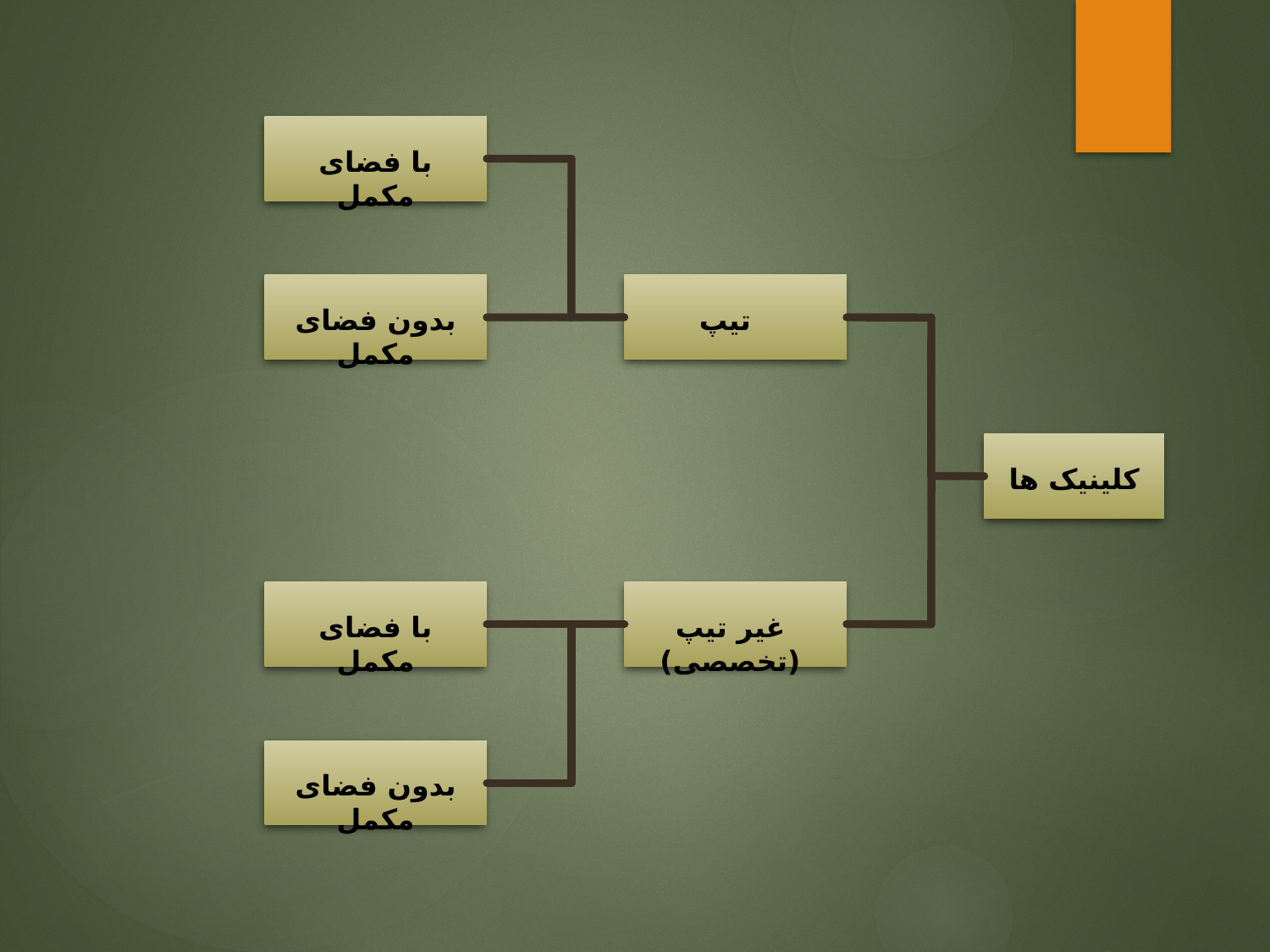

با فضای مکمل

بدون فضای مکمل
تیپ

کلینیک ها

با فضای مکمل
غیر تیپ (تخصصی)

بدون فضای مکمل